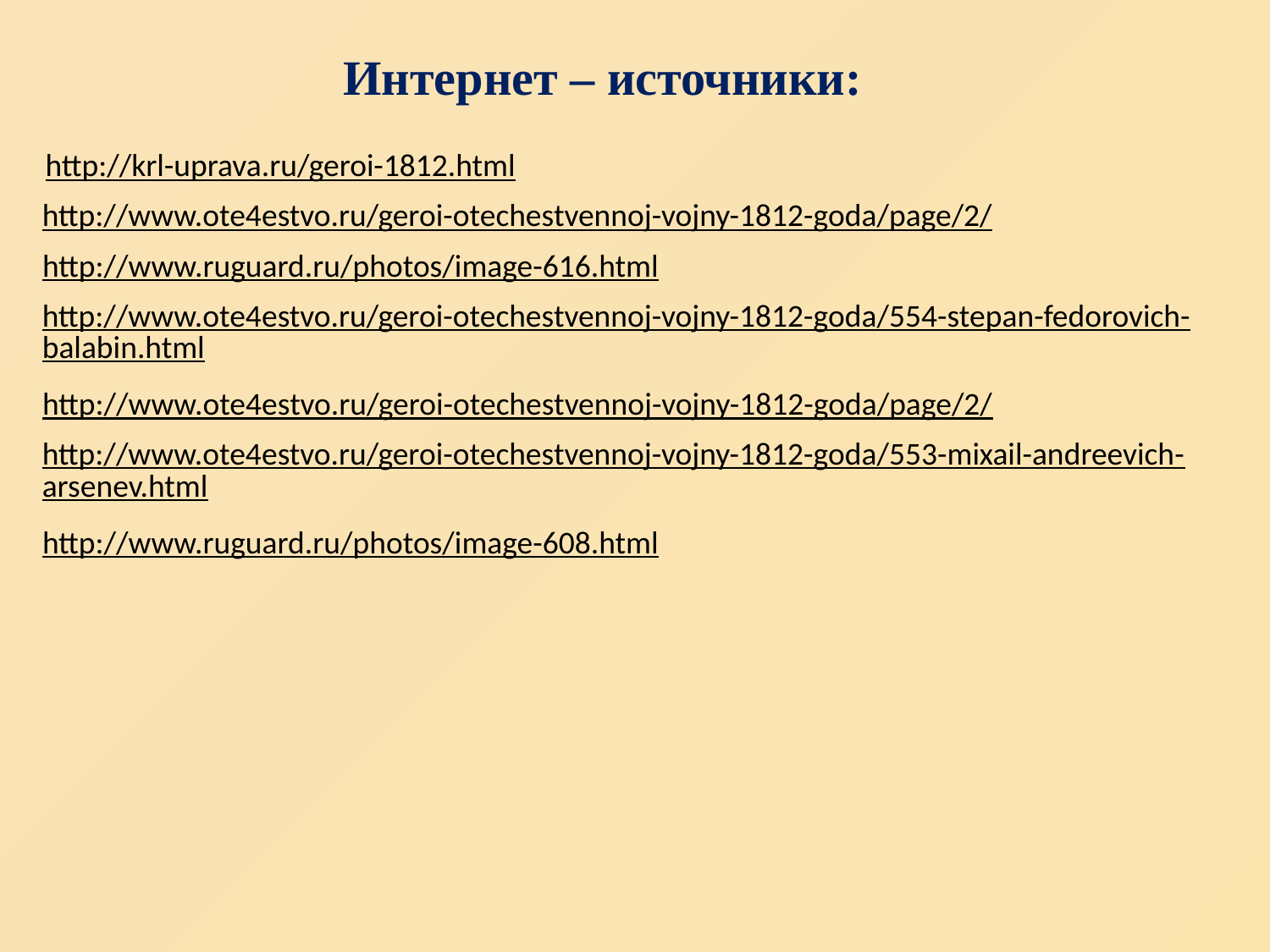

Интернет – источники:
http://krl-uprava.ru/geroi-1812.html
http://www.ote4estvo.ru/geroi-otechestvennoj-vojny-1812-goda/page/2/
http://www.ruguard.ru/photos/image-616.html
http://www.ote4estvo.ru/geroi-otechestvennoj-vojny-1812-goda/554-stepan-fedorovich-balabin.html
http://www.ote4estvo.ru/geroi-otechestvennoj-vojny-1812-goda/page/2/
http://www.ote4estvo.ru/geroi-otechestvennoj-vojny-1812-goda/553-mixail-andreevich-arsenev.html
http://www.ruguard.ru/photos/image-608.html